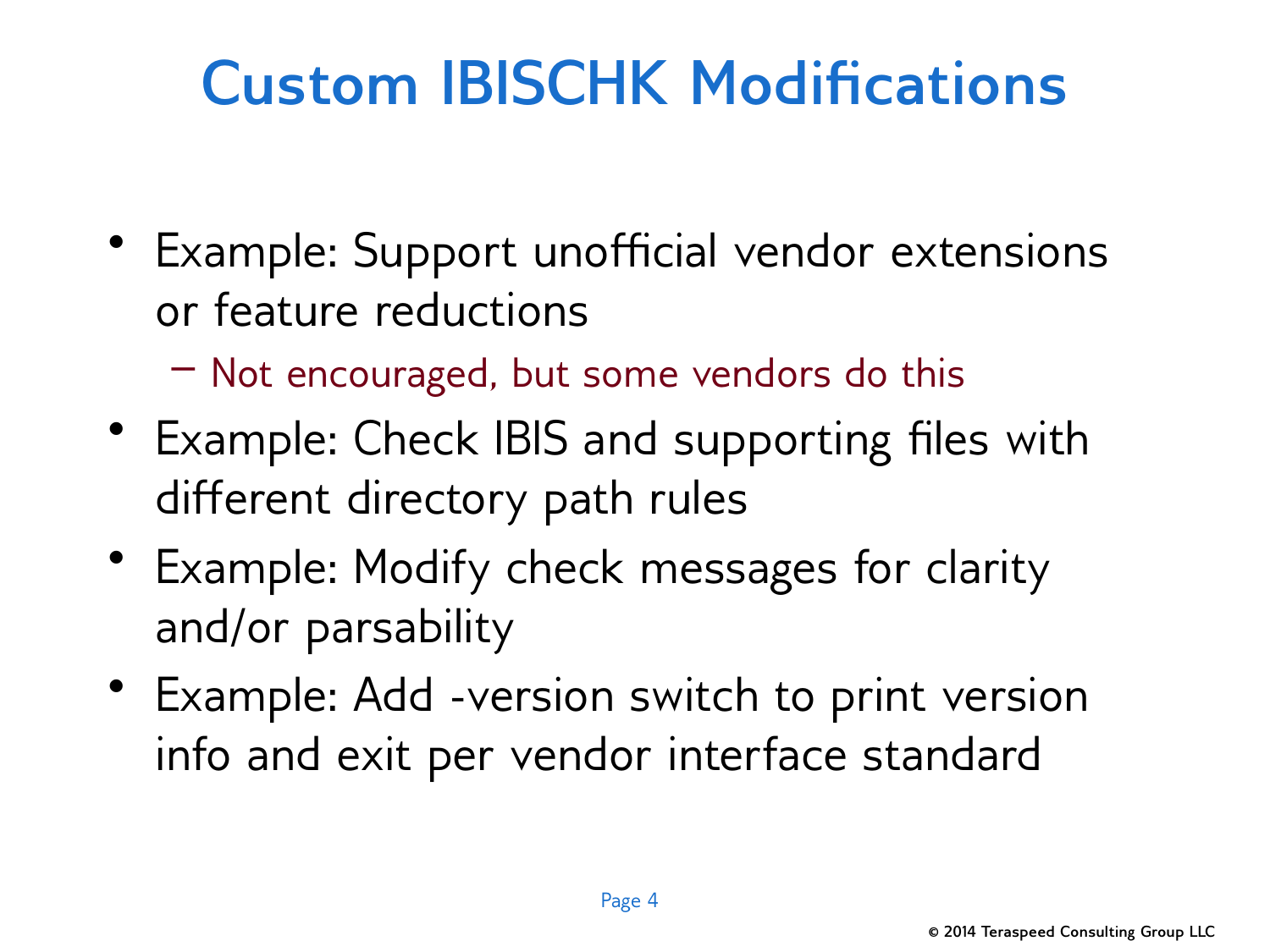

# Custom IBISCHK Modifications
Example: Support unofficial vendor extensions or feature reductions
Not encouraged, but some vendors do this
Example: Check IBIS and supporting files with different directory path rules
Example: Modify check messages for clarity and/or parsability
Example: Add -version switch to print version info and exit per vendor interface standard